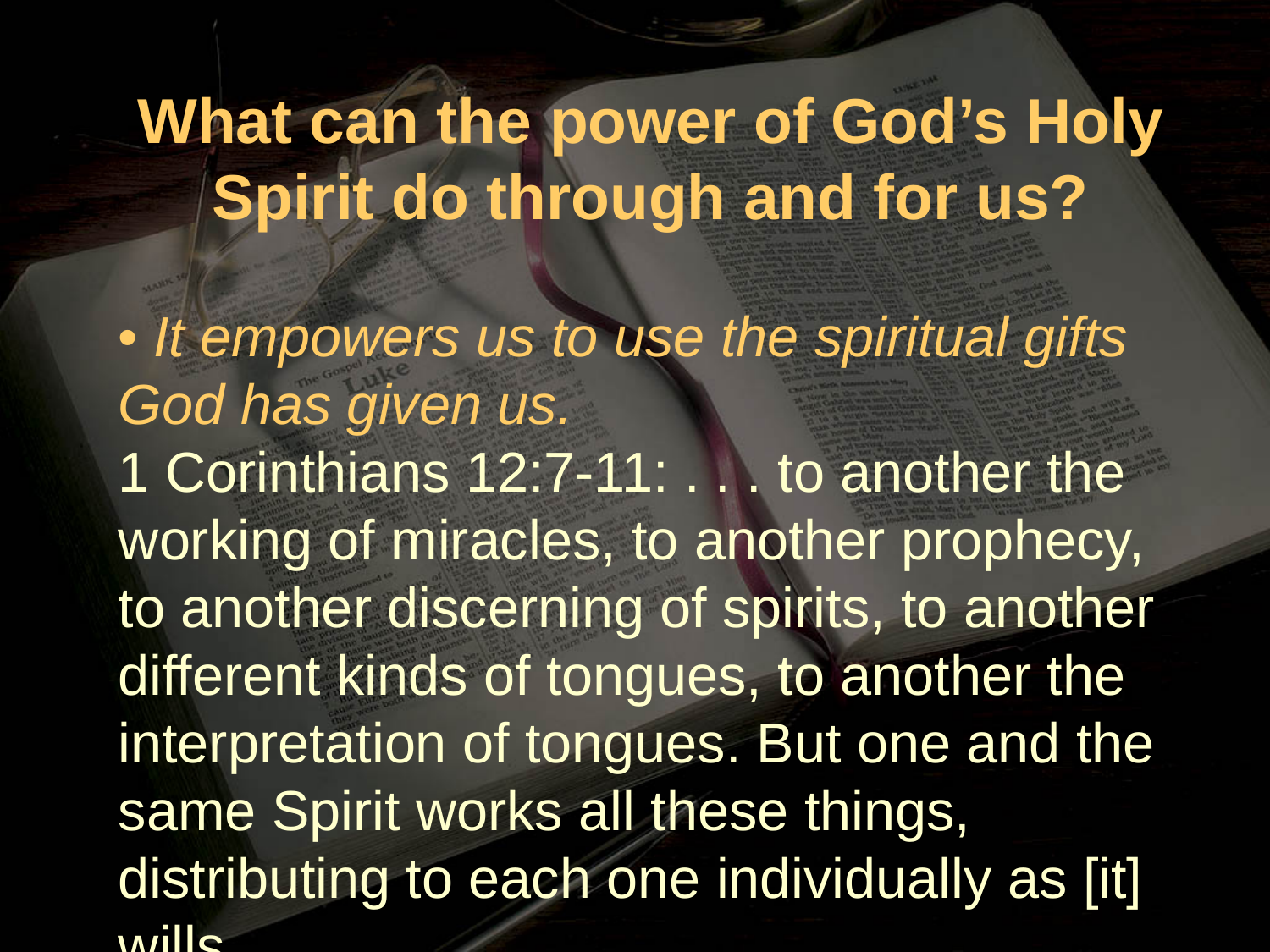

What can the power of God’s Holy Spirit do through and for us?

• It empowers us to use the spiritual gifts God has given us.
1 Corinthians 12:7-11: . . . to another the working of miracles, to another prophecy, to another discerning of spirits, to another different kinds of tongues, to another the interpretation of tongues. But one and the same Spirit works all these things, distributing to each one individually as [it] wills.